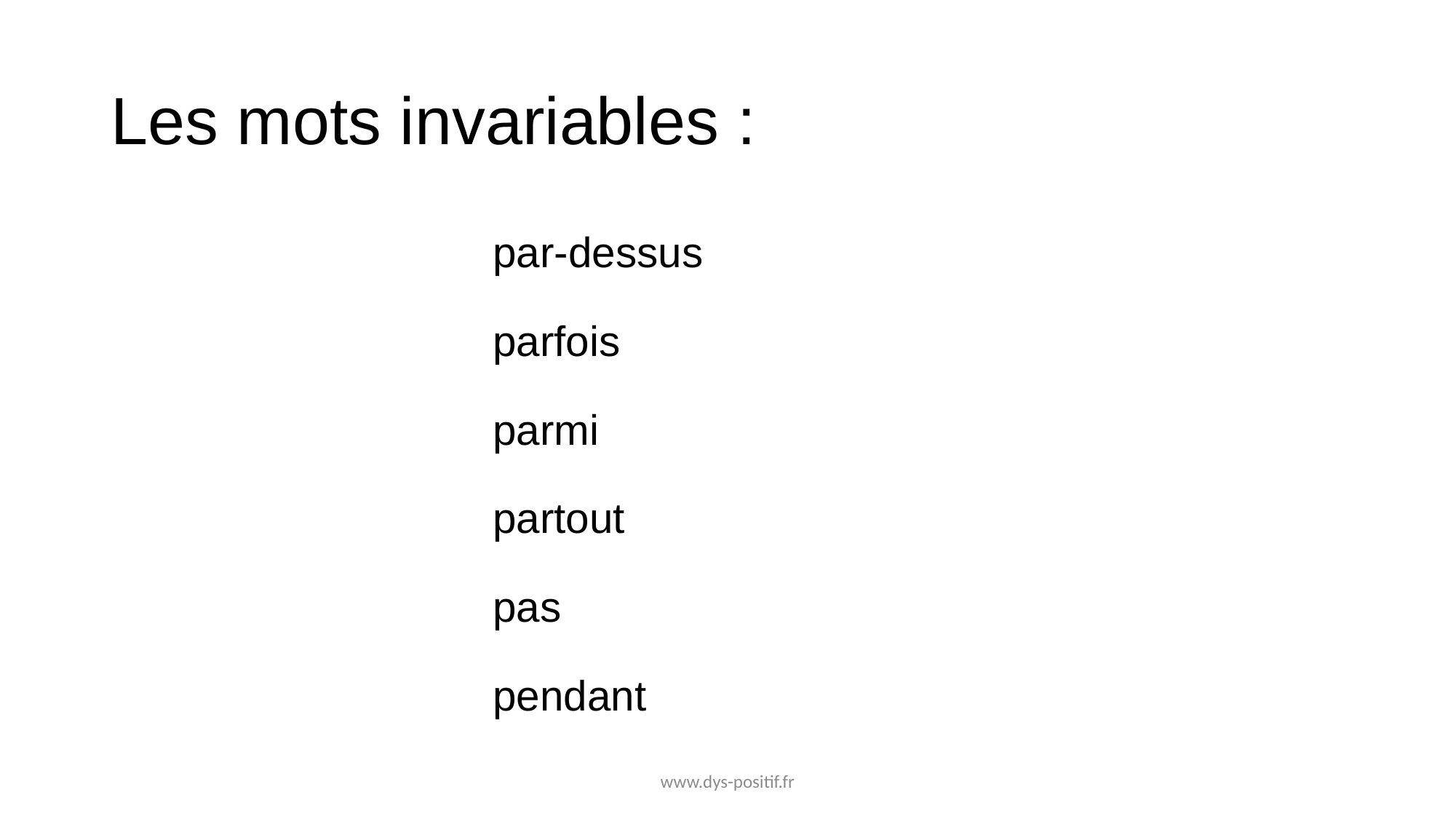

# Les mots invariables :
par-dessus
parfois
parmi
partout
pas
pendant

www.dys-positif.fr